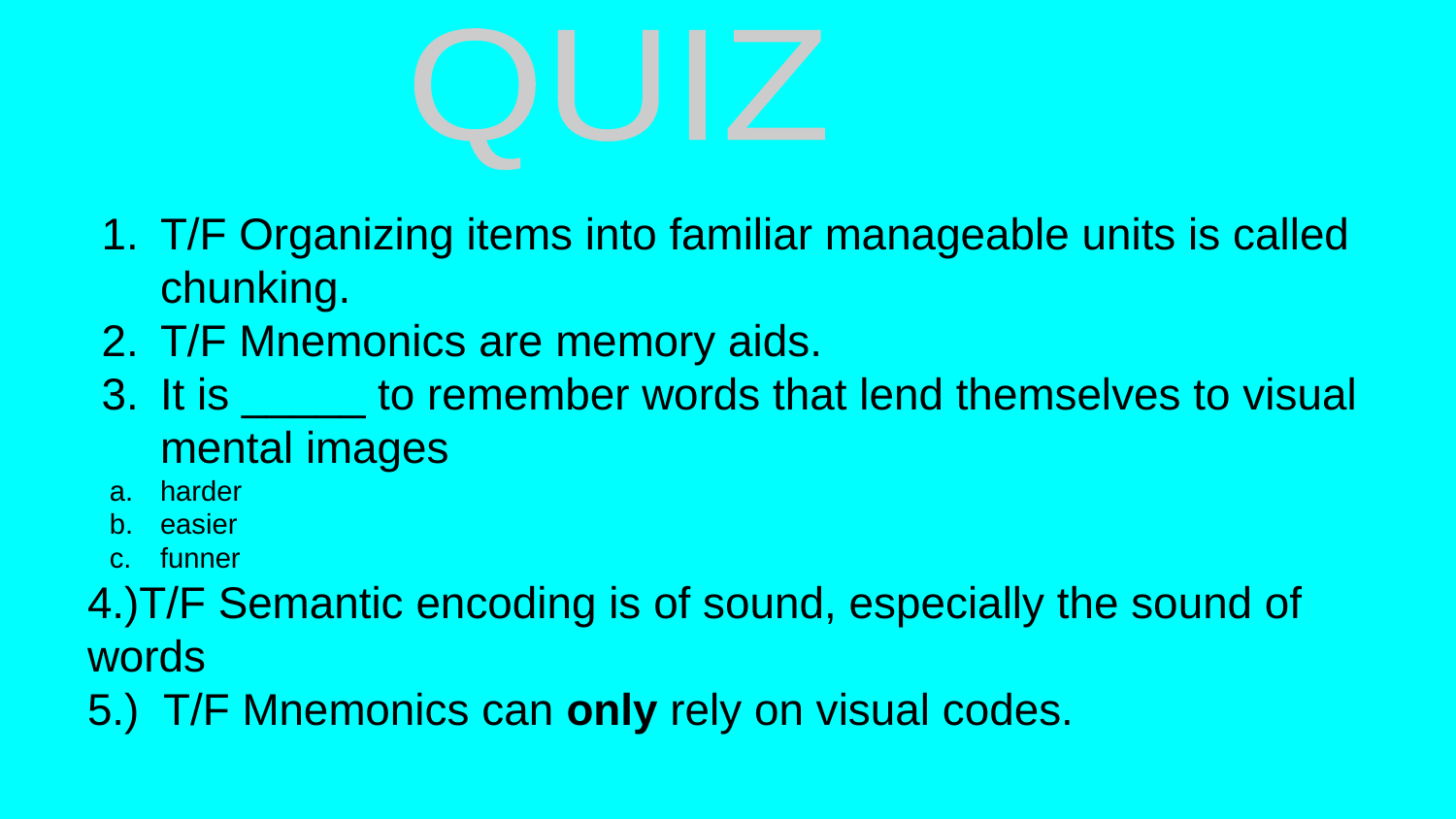

QUIZ
T/F Organizing items into familiar manageable units is called chunking.
T/F Mnemonics are memory aids.
It is _____ to remember words that lend themselves to visual mental images
harder
easier
funner
4.)T/F Semantic encoding is of sound, especially the sound of words
5.)  T/F Mnemonics can only rely on visual codes.